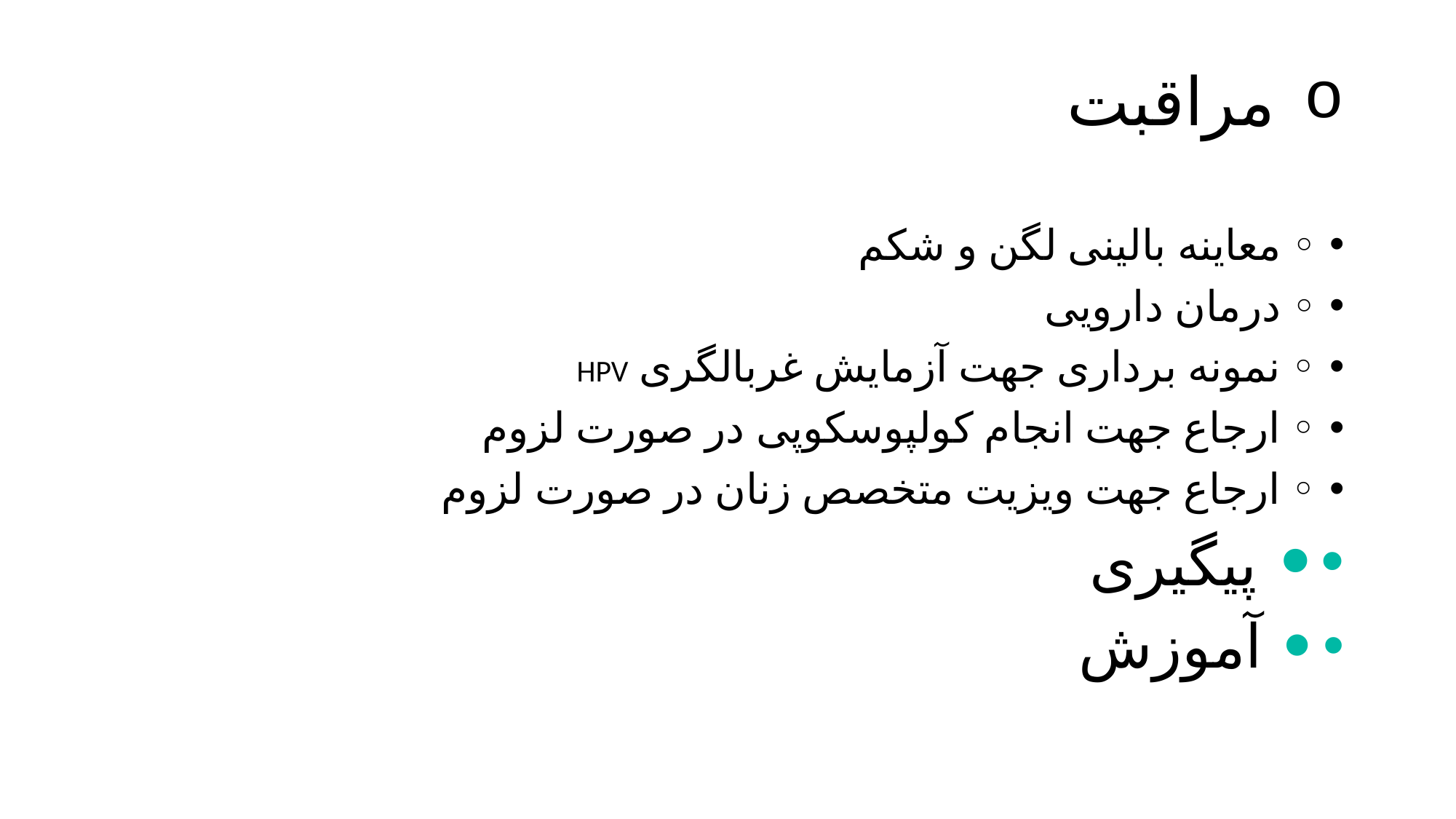

# مراقبت
◦ معاینه بالینی لگن و شکم
◦ درمان دارویی
◦ نمونه برداری جهت آزمایش غربالگری HPV
◦ ارجاع جهت انجام کولپوسکوپی در صورت لزوم
◦ ارجاع جهت ویزیت متخصص زنان در صورت لزوم
• پیگیری
• آموزش